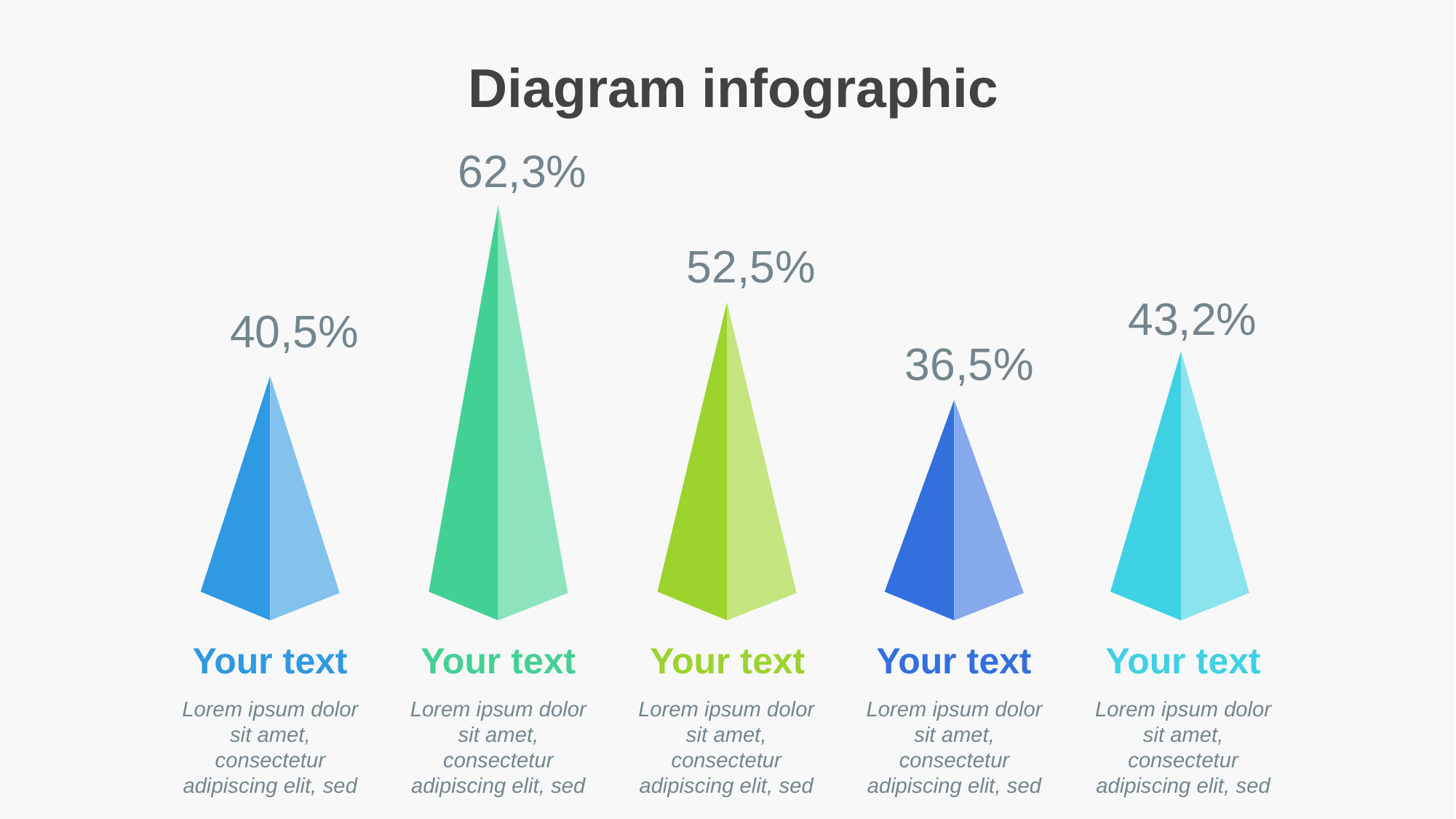

Diagram infographic
62,3%

52,5%
43,2%
40,5%

36,5%

Your text
Lorem ipsum dolor sit amet, consectetur adipiscing elit, sed
Your text
Lorem ipsum dolor sit amet, consectetur adipiscing elit, sed
Your text
Lorem ipsum dolor sit amet, consectetur adipiscing elit, sed
Your text
Lorem ipsum dolor sit amet, consectetur adipiscing elit, sed
Your text
Lorem ipsum dolor sit amet, consectetur adipiscing elit, sed